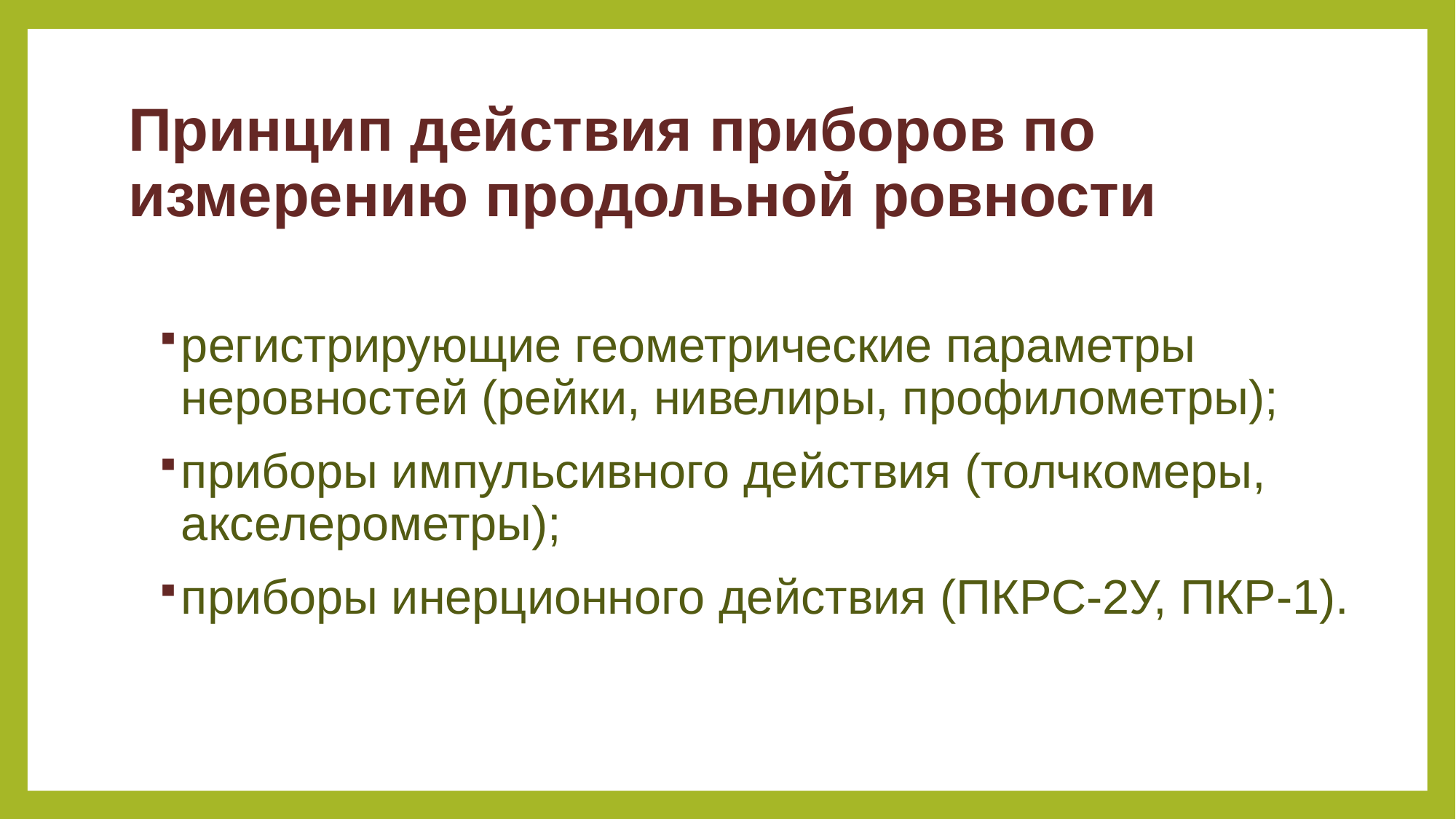

# Принцип действия приборов по измерению продольной ровности
регистрирующие геометрические параметры неровностей (рейки, нивелиры, профилометры);
приборы импульсивного действия (толчкомеры, акселерометры);
приборы инерционного действия (ПКРС-2У, ПКР-1).